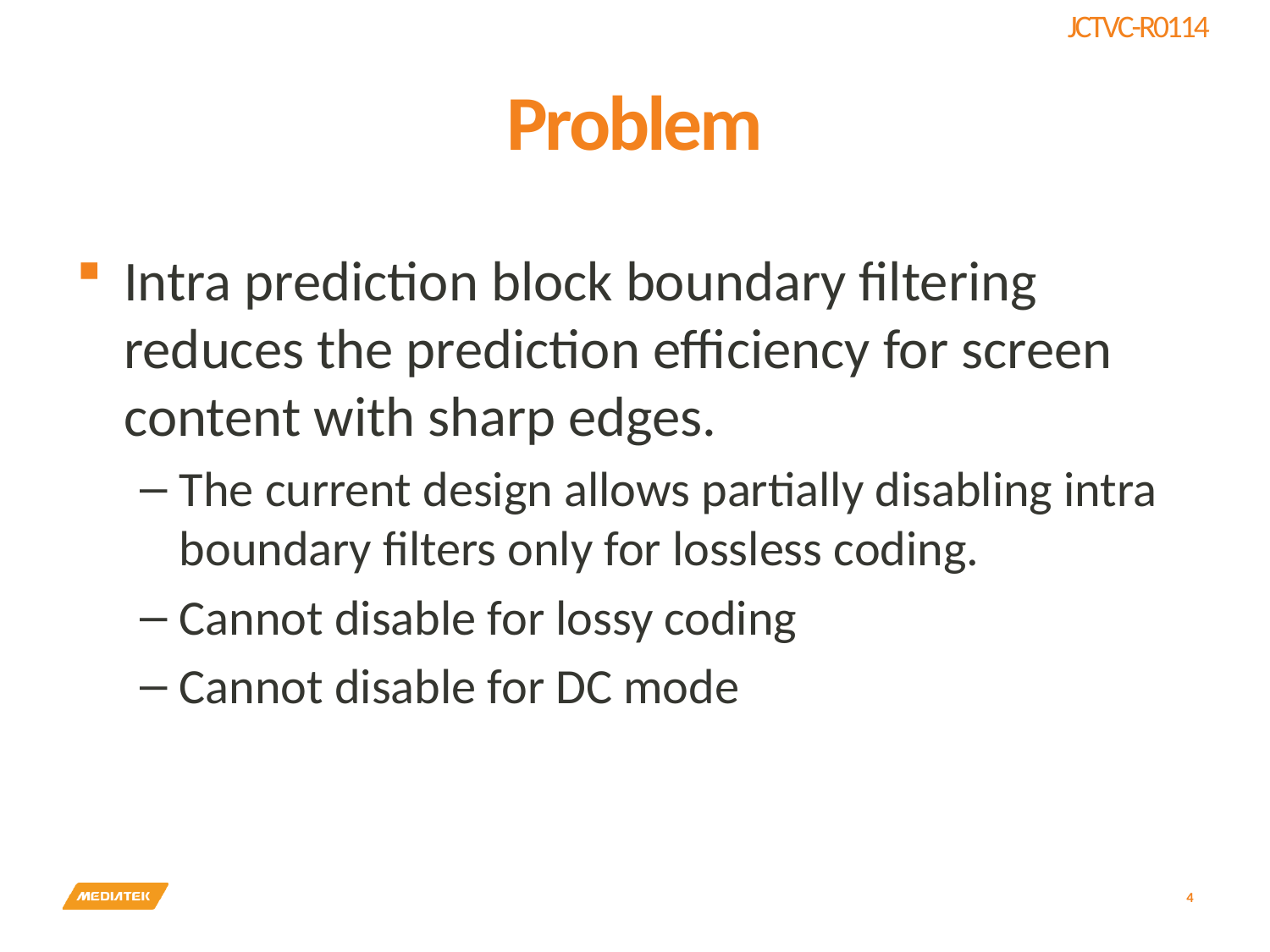

# Problem
Intra prediction block boundary filtering reduces the prediction efficiency for screen content with sharp edges.
The current design allows partially disabling intra boundary filters only for lossless coding.
Cannot disable for lossy coding
Cannot disable for DC mode
4